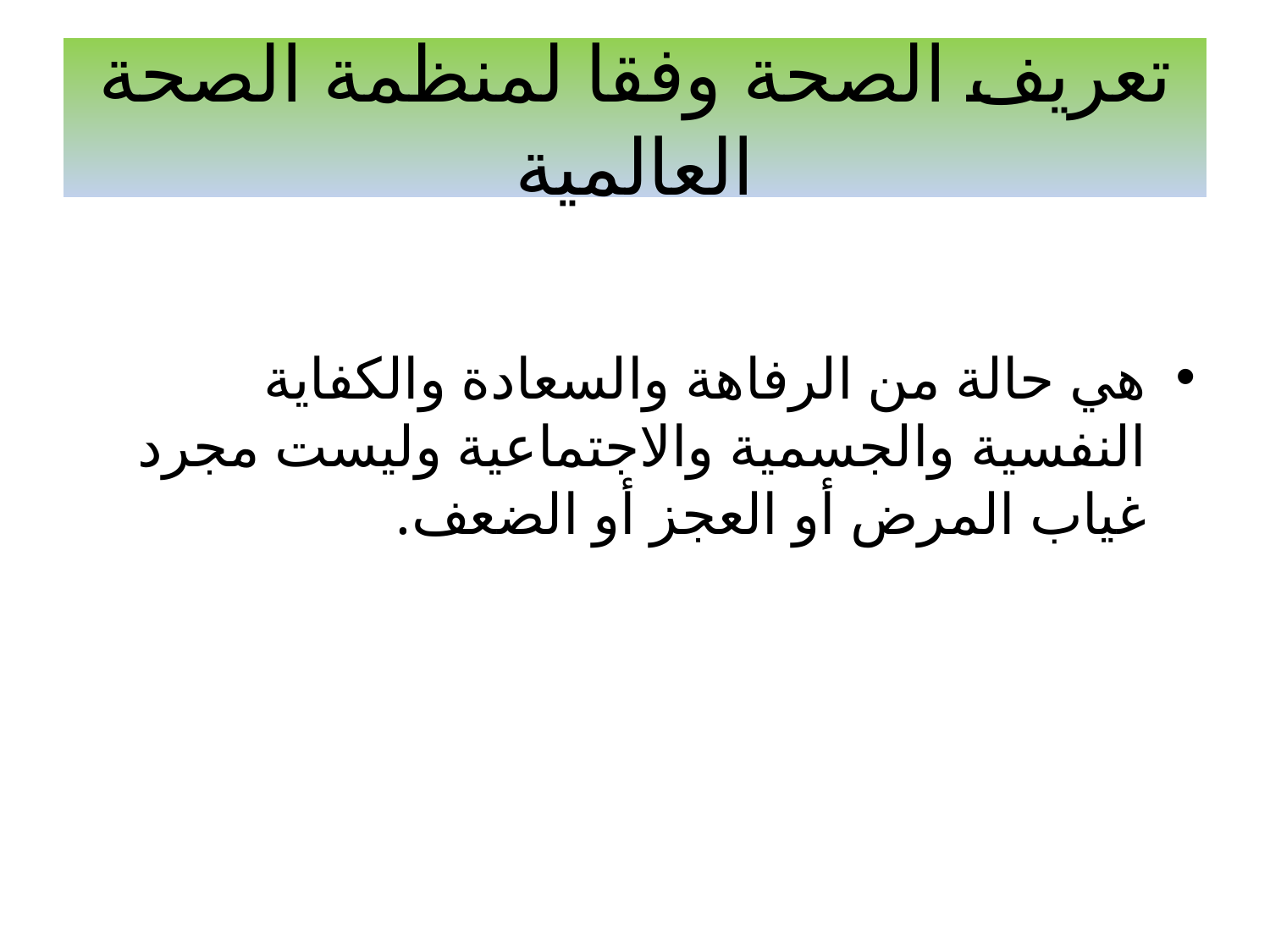

# تعريف الصحة وفقا لمنظمة الصحة العالمية
هي حالة من الرفاهة والسعادة والكفاية النفسية والجسمية والاجتماعية وليست مجرد غياب المرض أو العجز أو الضعف.